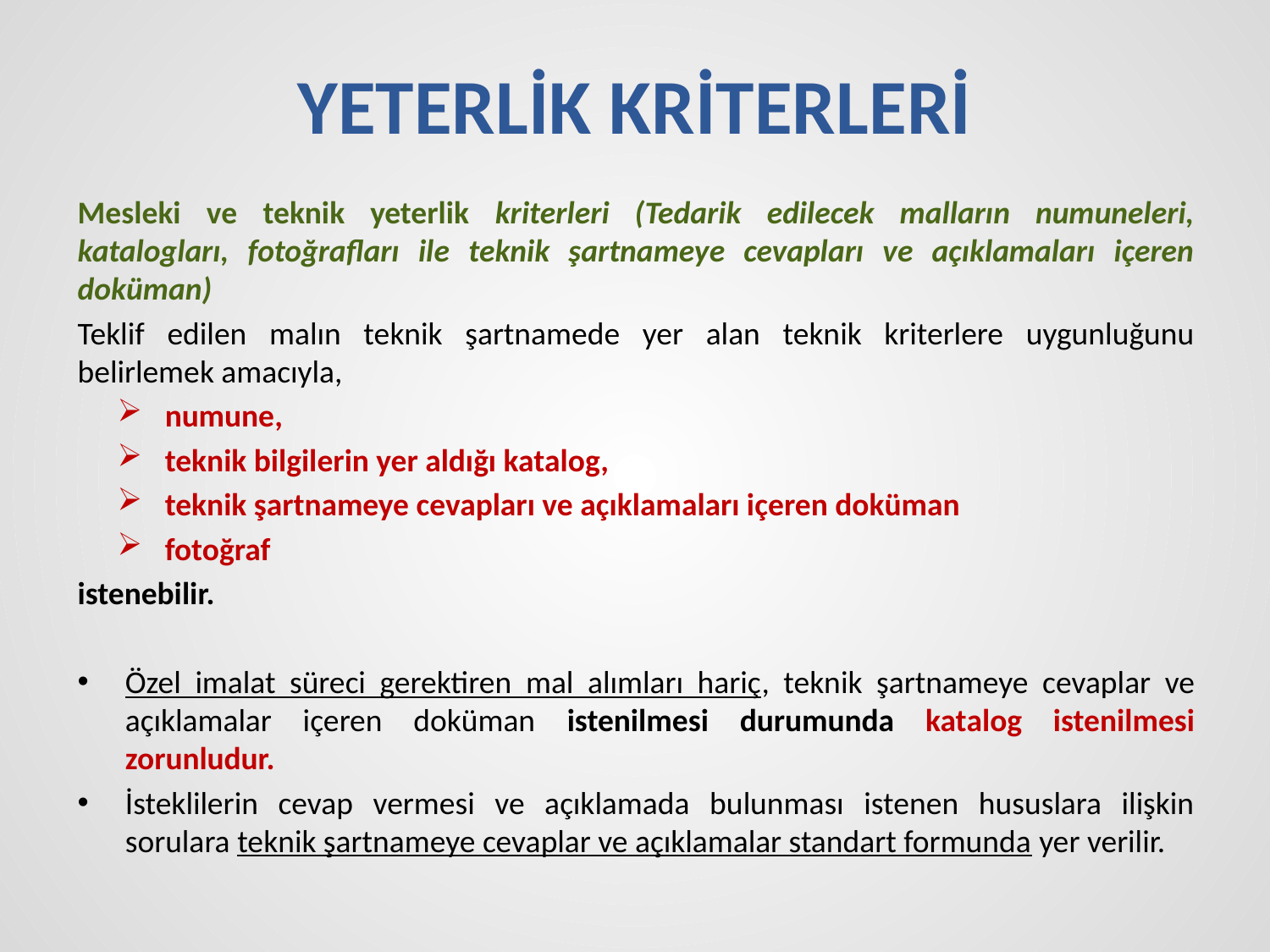

# YETERLİK KRİTERLERİ
Mesleki ve teknik yeterlik kriterleri (Tedarik edilecek malların numuneleri, katalogları, fotoğrafları ile teknik şartnameye cevapları ve açıklamaları içeren doküman)
Teklif edilen malın teknik şartnamede yer alan teknik kriterlere uygunluğunu belirlemek amacıyla,
numune,
teknik bilgilerin yer aldığı katalog,
teknik şartnameye cevapları ve açıklamaları içeren doküman
fotoğraf
istenebilir.

Özel imalat süreci gerektiren mal alımları hariç, teknik şartnameye cevaplar ve açıklamalar içeren doküman istenilmesi durumunda katalog istenilmesi zorunludur.
İsteklilerin cevap vermesi ve açıklamada bulunması istenen hususlara ilişkin sorulara teknik şartnameye cevaplar ve açıklamalar standart formunda yer verilir.